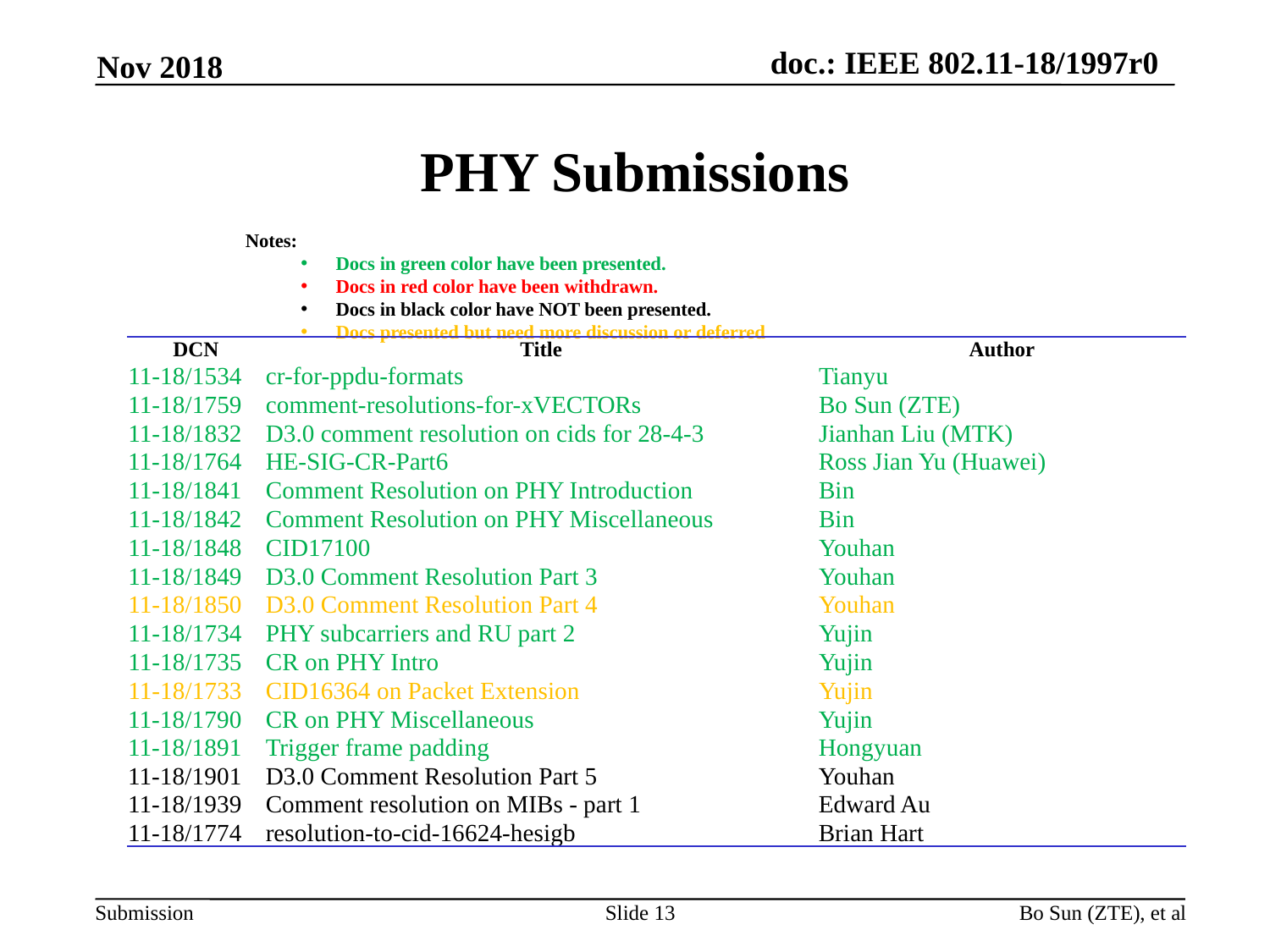

Nov 2018
# PHY Submissions
Notes:
Docs in green color have been presented.
Docs in red color have been withdrawn.
Docs in black color have NOT been presented.
Docs presented but need more discussion or deferred
| DCN | Title | Author |
| --- | --- | --- |
| 11-18/1534 | cr-for-ppdu-formats | Tianyu |
| 11-18/1759 | comment-resolutions-for-xVECTORs | Bo Sun (ZTE) |
| 11-18/1832 | D3.0 comment resolution on cids for 28-4-3 | Jianhan Liu (MTK) |
| 11-18/1764 | HE-SIG-CR-Part6 | Ross Jian Yu (Huawei) |
| 11-18/1841 | Comment Resolution on PHY Introduction | Bin |
| 11-18/1842 | Comment Resolution on PHY Miscellaneous | Bin |
| 11-18/1848 | CID17100 | Youhan |
| 11-18/1849 | D3.0 Comment Resolution Part 3 | Youhan |
| 11-18/1850 | D3.0 Comment Resolution Part 4 | Youhan |
| 11-18/1734 | PHY subcarriers and RU part 2 | Yujin |
| 11-18/1735 | CR on PHY Intro | Yujin |
| 11-18/1733 | CID16364 on Packet Extension | Yujin |
| 11-18/1790 | CR on PHY Miscellaneous | Yujin |
| 11-18/1891 | Trigger frame padding | Hongyuan |
| 11-18/1901 | D3.0 Comment Resolution Part 5 | Youhan |
| 11-18/1939 | Comment resolution on MIBs - part 1 | Edward Au |
| 11-18/1774 | resolution-to-cid-16624-hesigb | Brian Hart |
Slide 13
Bo Sun (ZTE), et al